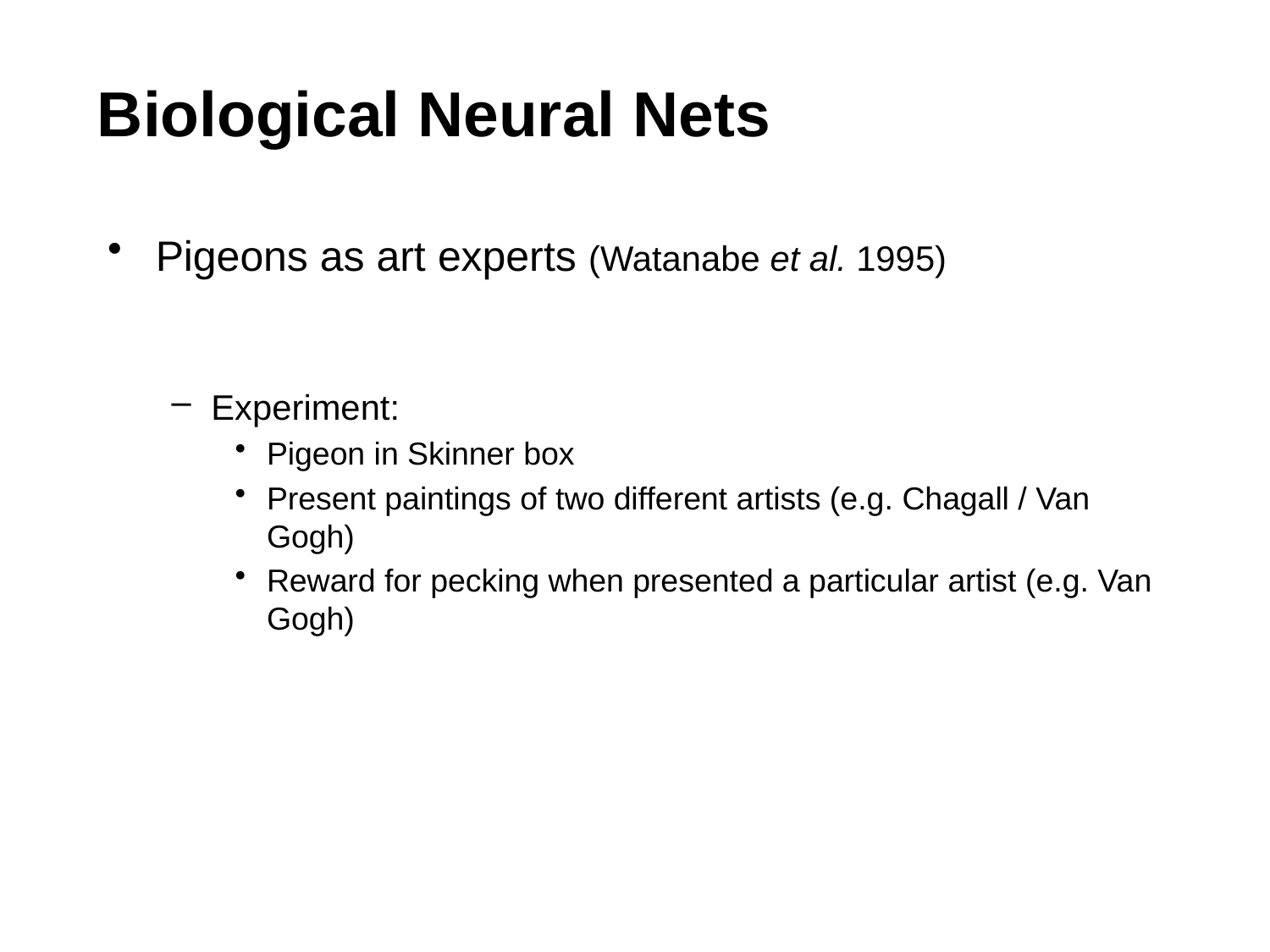

# Biological Neural Nets
Pigeons as art experts (Watanabe et al. 1995)

Experiment:
Pigeon in Skinner box
Present paintings of two different artists (e.g. Chagall / Van Gogh)
Reward for pecking when presented a particular artist (e.g. Van Gogh)